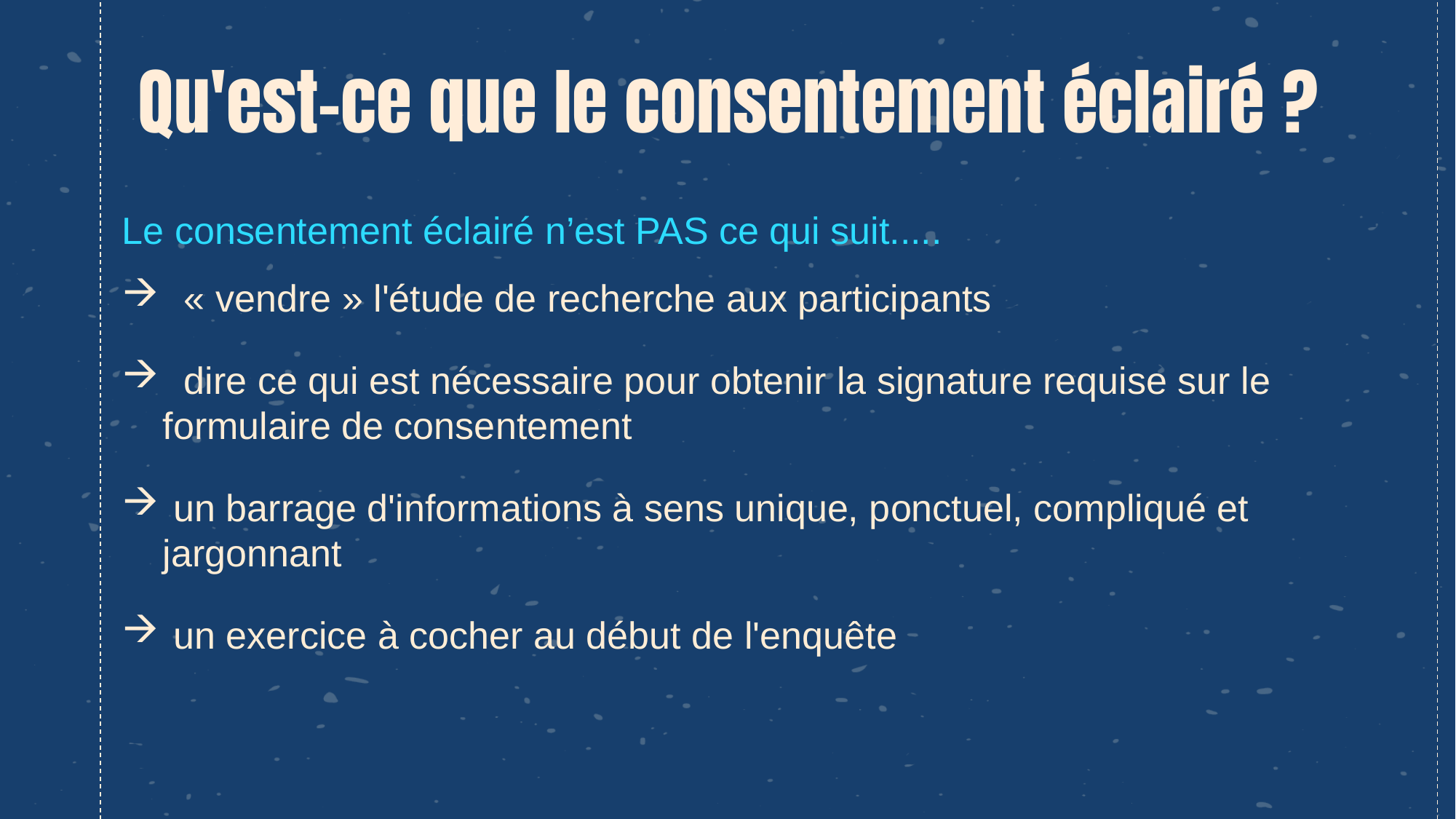

# Qu'est-ce que le consentement éclairé ?
Le consentement éclairé n’est PAS ce qui suit.....
  « vendre » l'étude de recherche aux participants
  dire ce qui est nécessaire pour obtenir la signature requise sur le formulaire de consentement
 un barrage d'informations à sens unique, ponctuel, compliqué et jargonnant
 un exercice à cocher au début de l'enquête